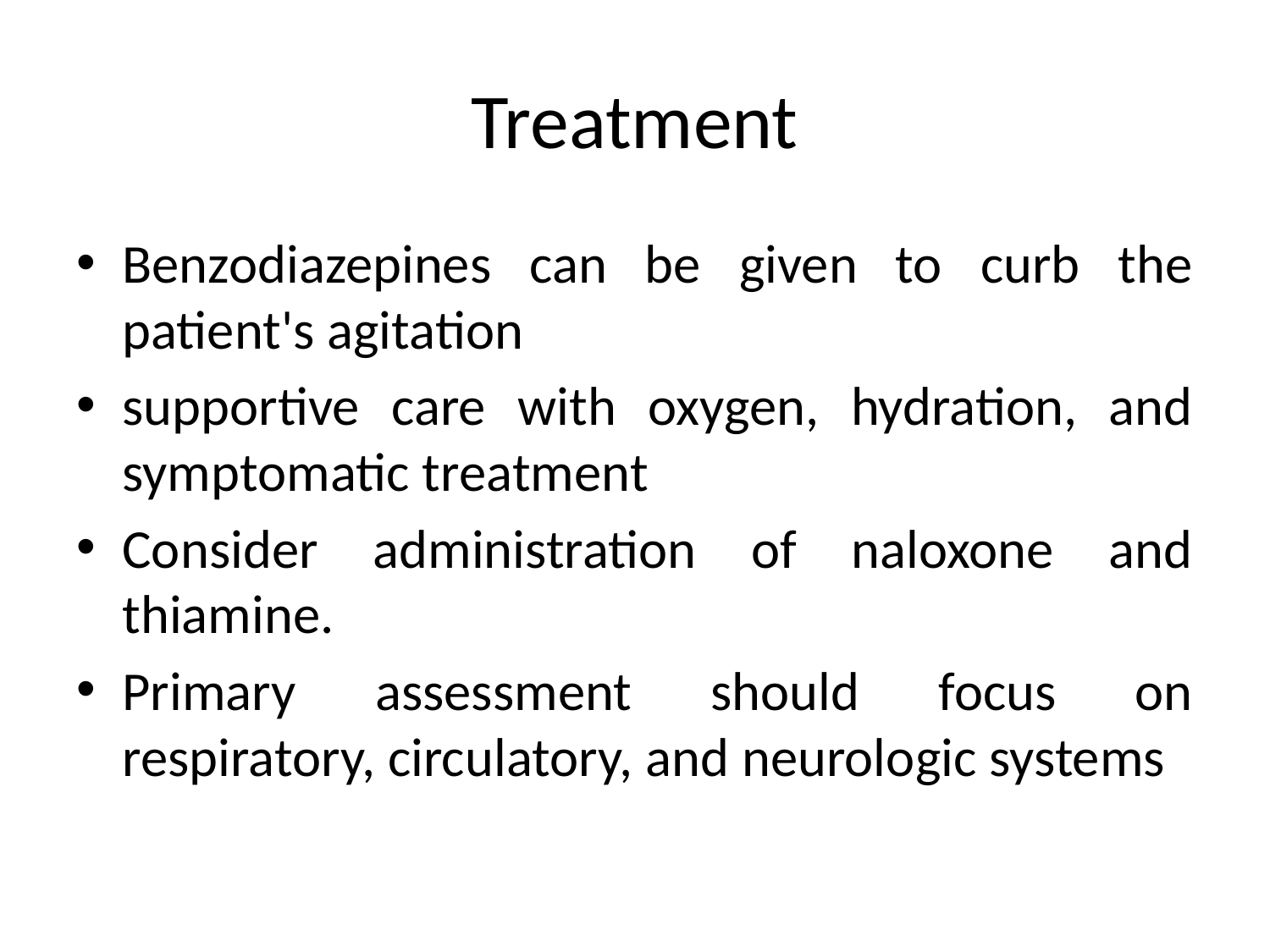

# Treatment
Benzodiazepines can be given to curb the patient's agitation
supportive care with oxygen, hydration, and symptomatic treatment
Consider administration of naloxone and thiamine.
Primary assessment should focus on respiratory, circulatory, and neurologic systems